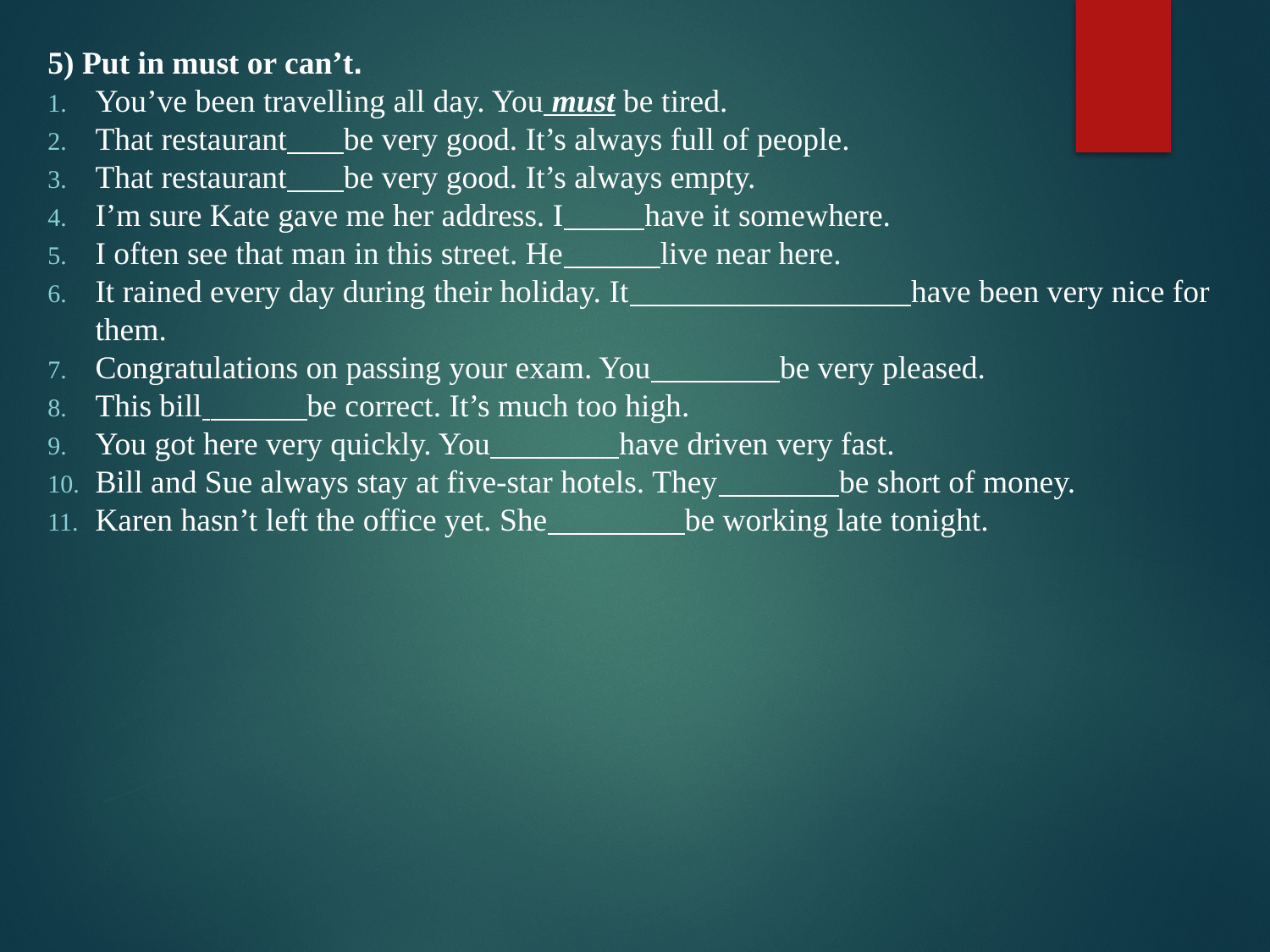

5) Put in must or can’t.
You’ve been travelling all day. You must be tired.
That restaurant       be very good. It’s always full of people.
That restaurant       be very good. It’s always empty.
I’m sure Kate gave me her address. I          have it somewhere.
I often see that man in this street. He            live near here.
It rained every day during their holiday. It                                   have been very nice for them.
Congratulations on passing your exam. You                be very pleased.
This bill             be correct. It’s much too high.
You got here very quickly. You                have driven very fast.
Bill and Sue always stay at five-star hotels. They               be short of money.
Karen hasn’t left the office yet. She                 be working late tonight.